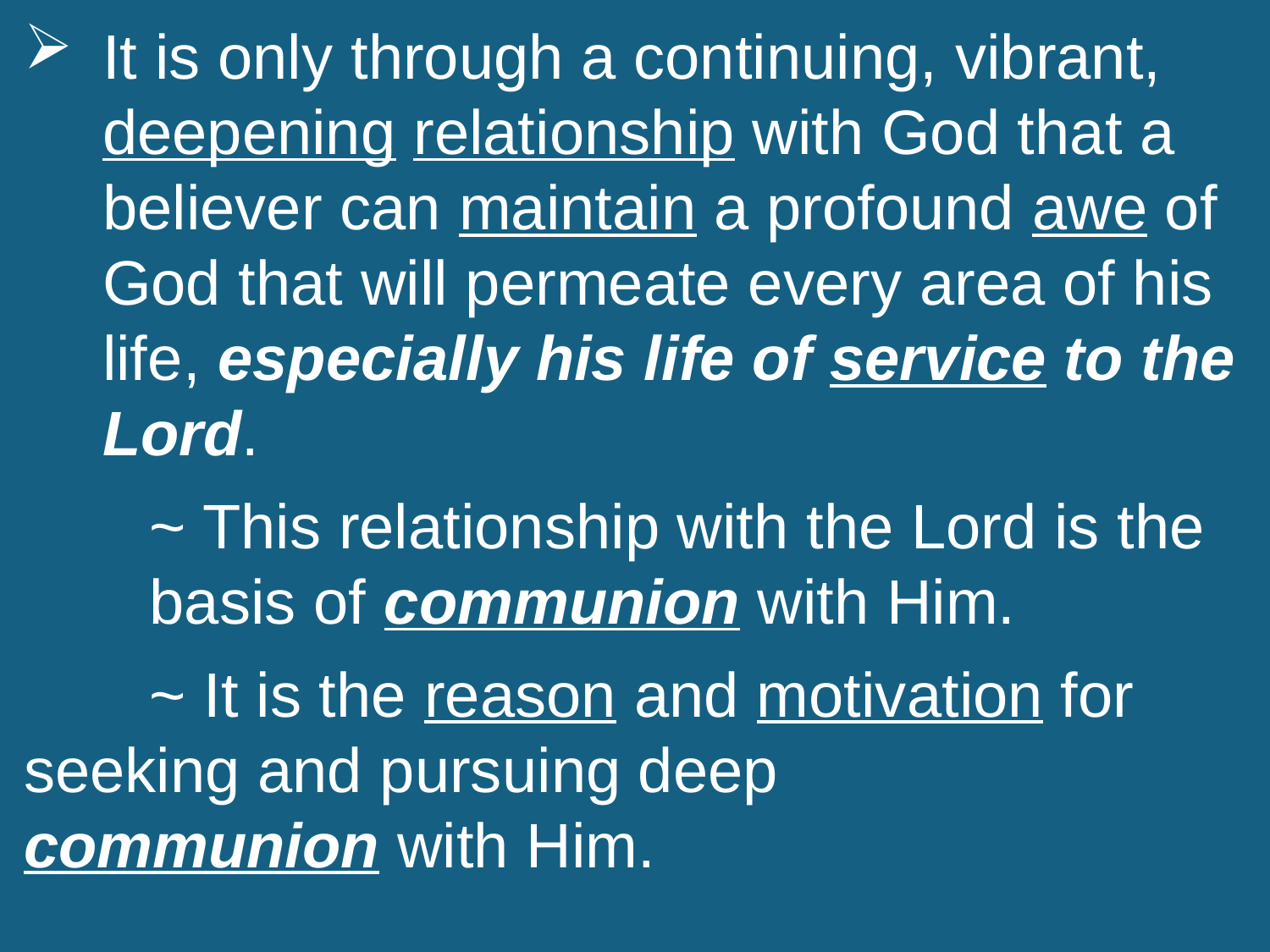

It is only through a continuing, vibrant, deepening relationship with God that a believer can maintain a profound awe of God that will permeate every area of his life, especially his life of service to the Lord.
		~ This relationship with the Lord is the 					basis of communion with Him.
		~ It is the reason and motivation for 						seeking and pursuing deep 							communion with Him.